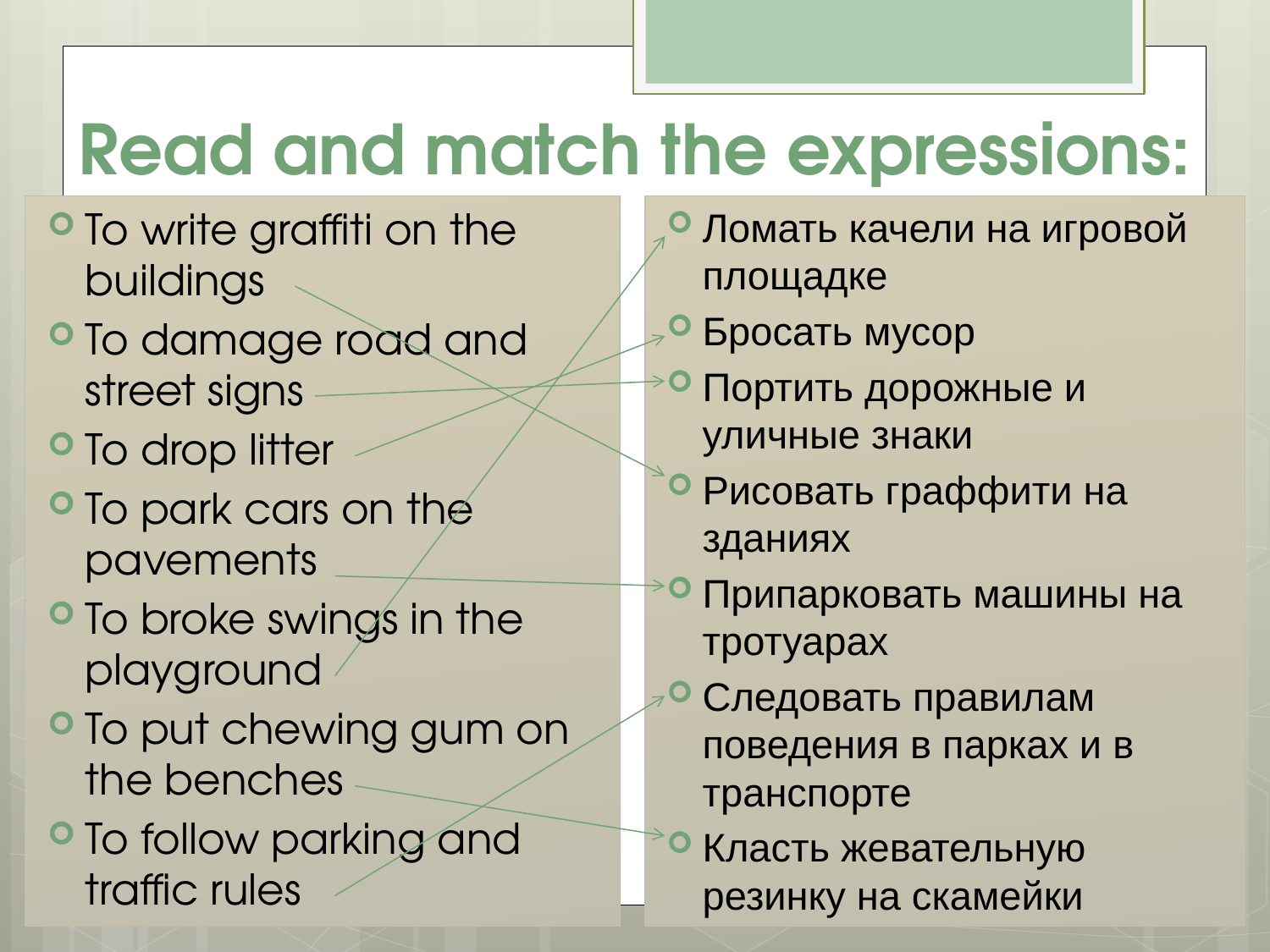

# Read and match the expressions:
To write graffiti on the buildings
To damage road and street signs
To drop litter
To park cars on the pavements
To broke swings in the playground
To put chewing gum on the benches
To follow parking and traffic rules

Ломать качели на игровой площадке
Бросать мусор
Портить дорожные и уличные знаки
Рисовать граффити на зданиях
Припарковать машины на тротуарах
Следовать правилам поведения в парках и в транспорте
Класть жевательную резинку на скамейки